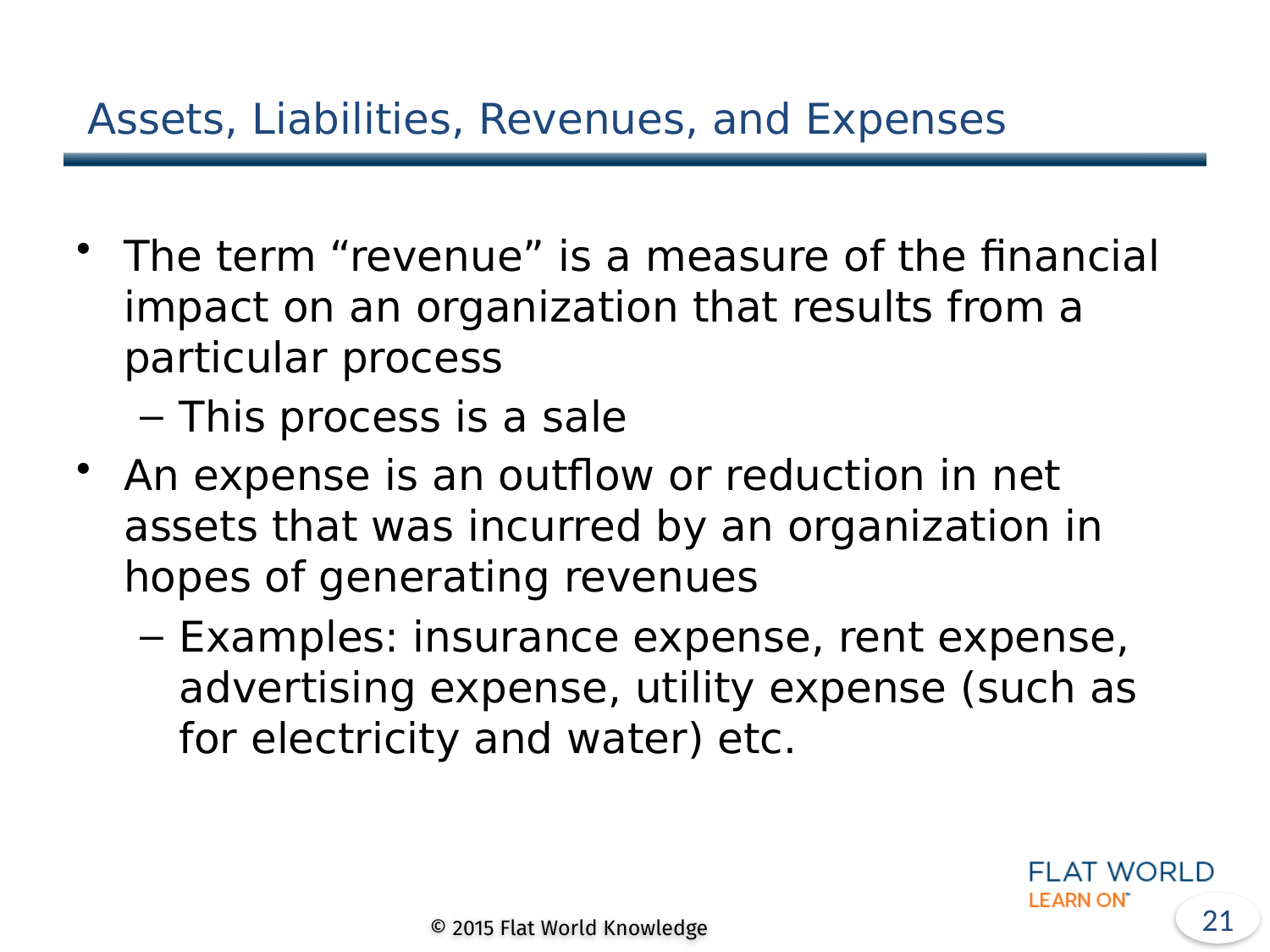

# Assets, Liabilities, Revenues, and Expenses
The term “revenue” is a measure of the financial impact on an organization that results from a particular process
This process is a sale
An expense is an outflow or reduction in net assets that was incurred by an organization in hopes of generating revenues
Examples: insurance expense, rent expense, advertising expense, utility expense (such as for electricity and water) etc.
21
© 2015 Flat World Knowledge